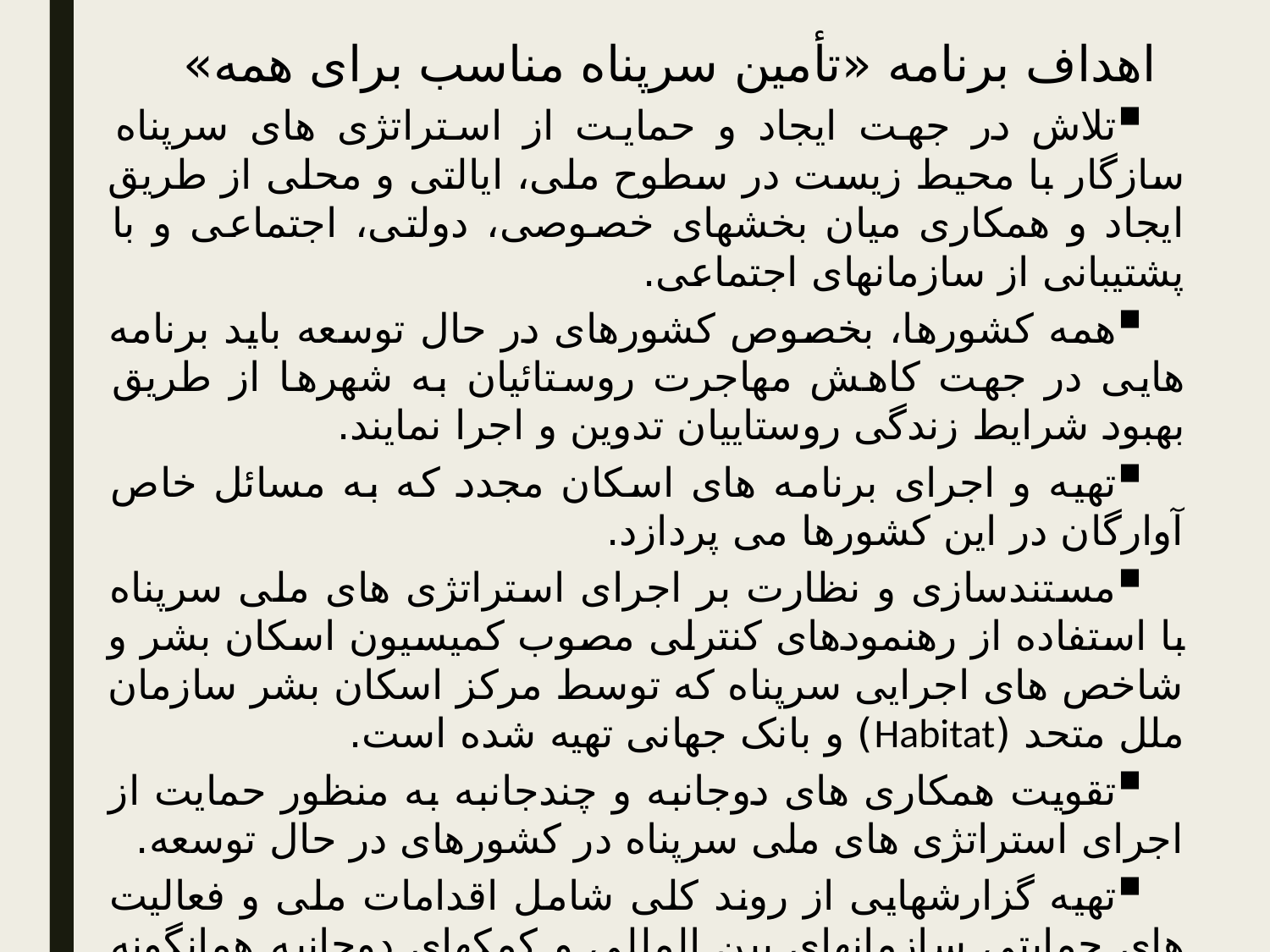

اهداف برنامه «تأمین سرپناه مناسب برای همه»
تلاش در جهت ایجاد و حمایت از استراتژی های سرپناه سازگار با محیط زیست در سطوح ملی، ایالتی و محلی از طریق ایجاد و همکاری میان بخشهای خصوصی، دولتی، اجتماعی و با پشتیبانی از سازمانهای اجتماعی.
همه کشورها، بخصوص کشورهای در حال توسعه باید برنامه هایی در جهت کاهش مهاجرت روستائیان به شهرها از طریق بهبود شرایط زندگی روستاییان تدوین و اجرا نمایند.
تهیه و اجرای برنامه های اسکان مجدد که به مسائل خاص آوارگان در این کشورها می پردازد.
مستندسازی و نظارت بر اجرای استراتژی های ملی سرپناه با استفاده از رهنمودهای کنترلی مصوب کمیسیون اسکان بشر و شاخص های اجرایی سرپناه که توسط مرکز اسکان بشر سازمان ملل متحد (Habitat) و بانک جهانی تهیه شده است.
تقویت همکاری های دوجانبه و چندجانبه به منظور حمایت از اجرای استراتژی های ملی سرپناه در کشورهای در حال توسعه.
تهیه گزارشهایی از روند کلی شامل اقدامات ملی و فعالیت های حمایتی سازمانهای بین المللی و کمکهای دوجانبه همانگونه که استراتژی جهانی سرپناه تا سال 2000 خواسته است و انتشار آن هر 2 سال یکبار.